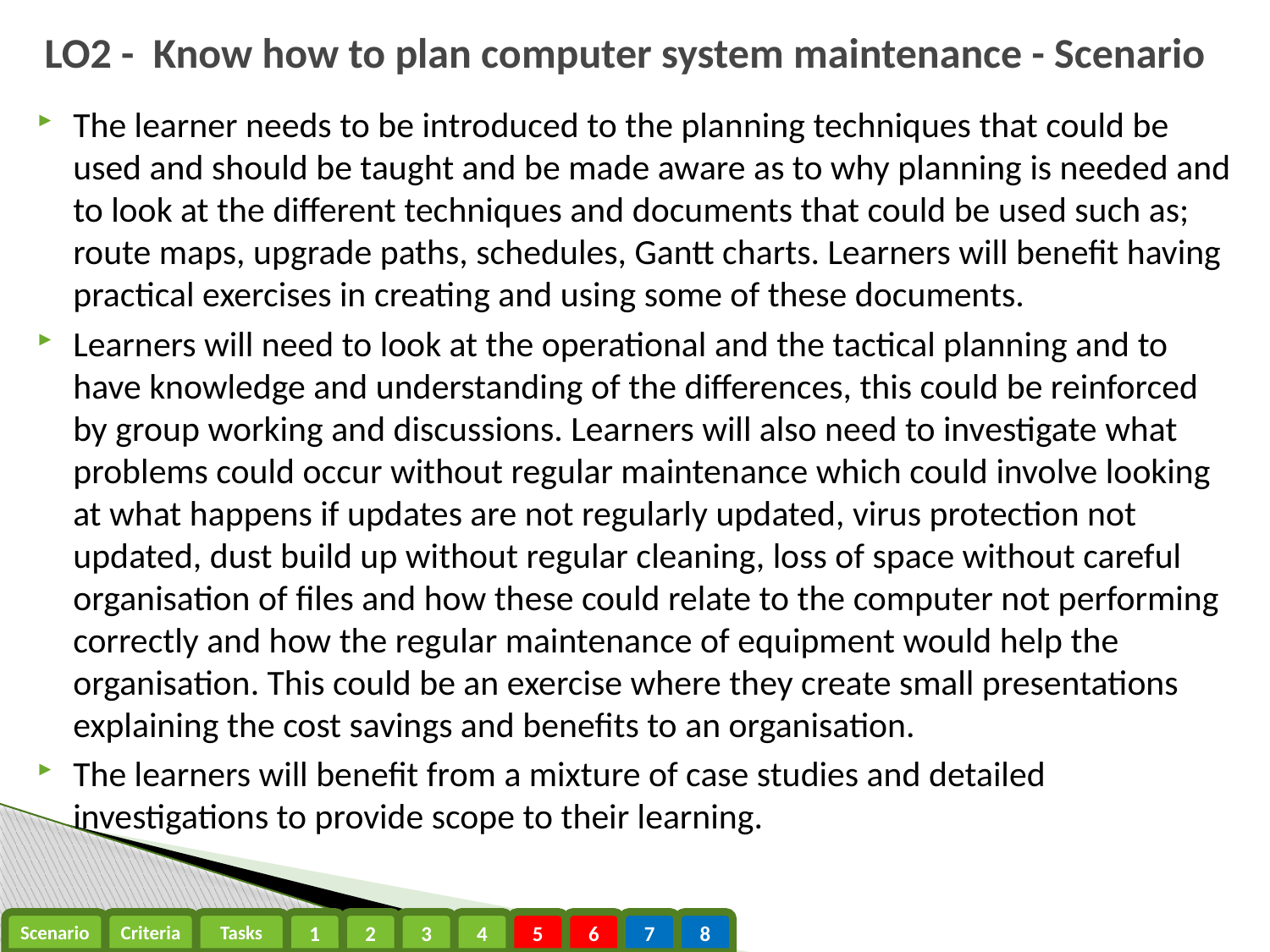

# LO2 -  Know how to plan computer system maintenance - Scenario
The learner needs to be introduced to the planning techniques that could be used and should be taught and be made aware as to why planning is needed and to look at the different techniques and documents that could be used such as; route maps, upgrade paths, schedules, Gantt charts. Learners will benefit having practical exercises in creating and using some of these documents.
Learners will need to look at the operational and the tactical planning and to have knowledge and understanding of the differences, this could be reinforced by group working and discussions. Learners will also need to investigate what problems could occur without regular maintenance which could involve looking at what happens if updates are not regularly updated, virus protection not updated, dust build up without regular cleaning, loss of space without careful organisation of files and how these could relate to the computer not performing correctly and how the regular maintenance of equipment would help the organisation. This could be an exercise where they create small presentations explaining the cost savings and benefits to an organisation.
The learners will benefit from a mixture of case studies and detailed investigations to provide scope to their learning.